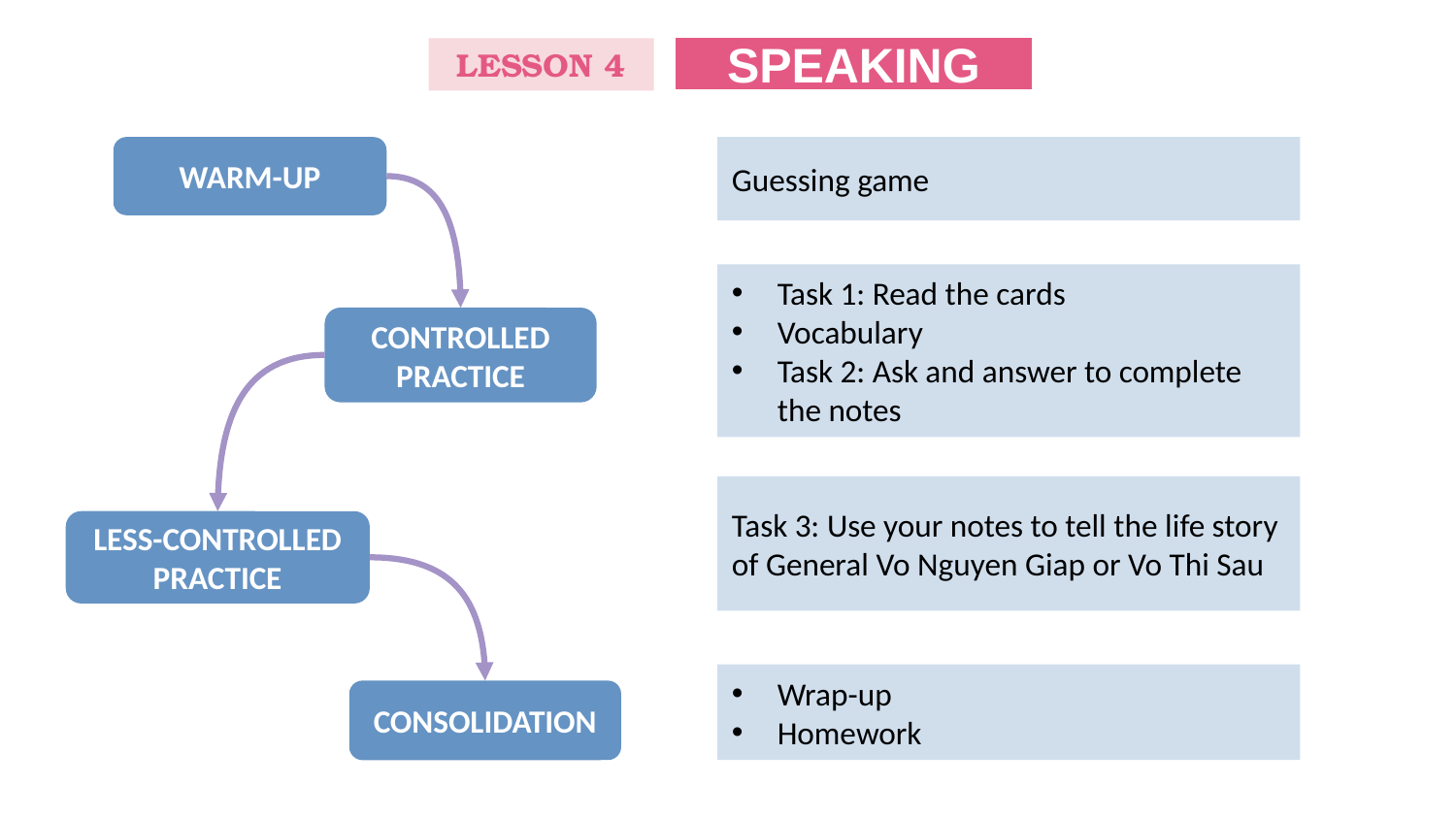

SPEAKING
LESSON 4
WARM-UP
Guessing game
Task 1: Read the cards
Vocabulary
Task 2: Ask and answer to complete the notes
CONTROLLED PRACTICE
Task 3: Use your notes to tell the life story of General Vo Nguyen Giap or Vo Thi Sau
LESS-CONTROLLED PRACTICE
Wrap-up
Homework
CONSOLIDATION